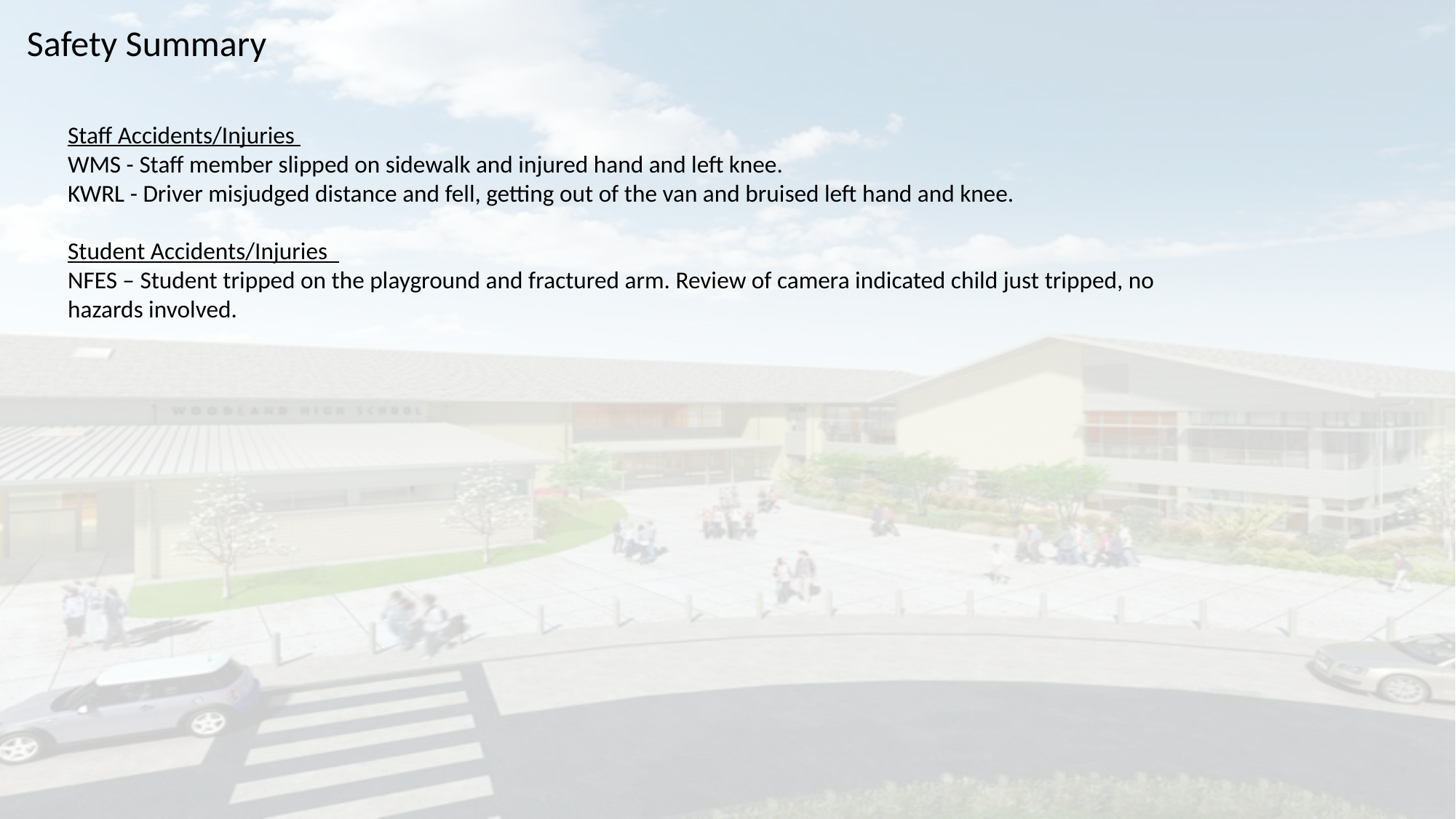

# Safety Summary
Staff Accidents/Injuries
WMS - Staff member slipped on sidewalk and injured hand and left knee.
KWRL - Driver misjudged distance and fell, getting out of the van and bruised left hand and knee.

Student Accidents/Injuries
NFES – Student tripped on the playground and fractured arm. Review of camera indicated child just tripped, no hazards involved.